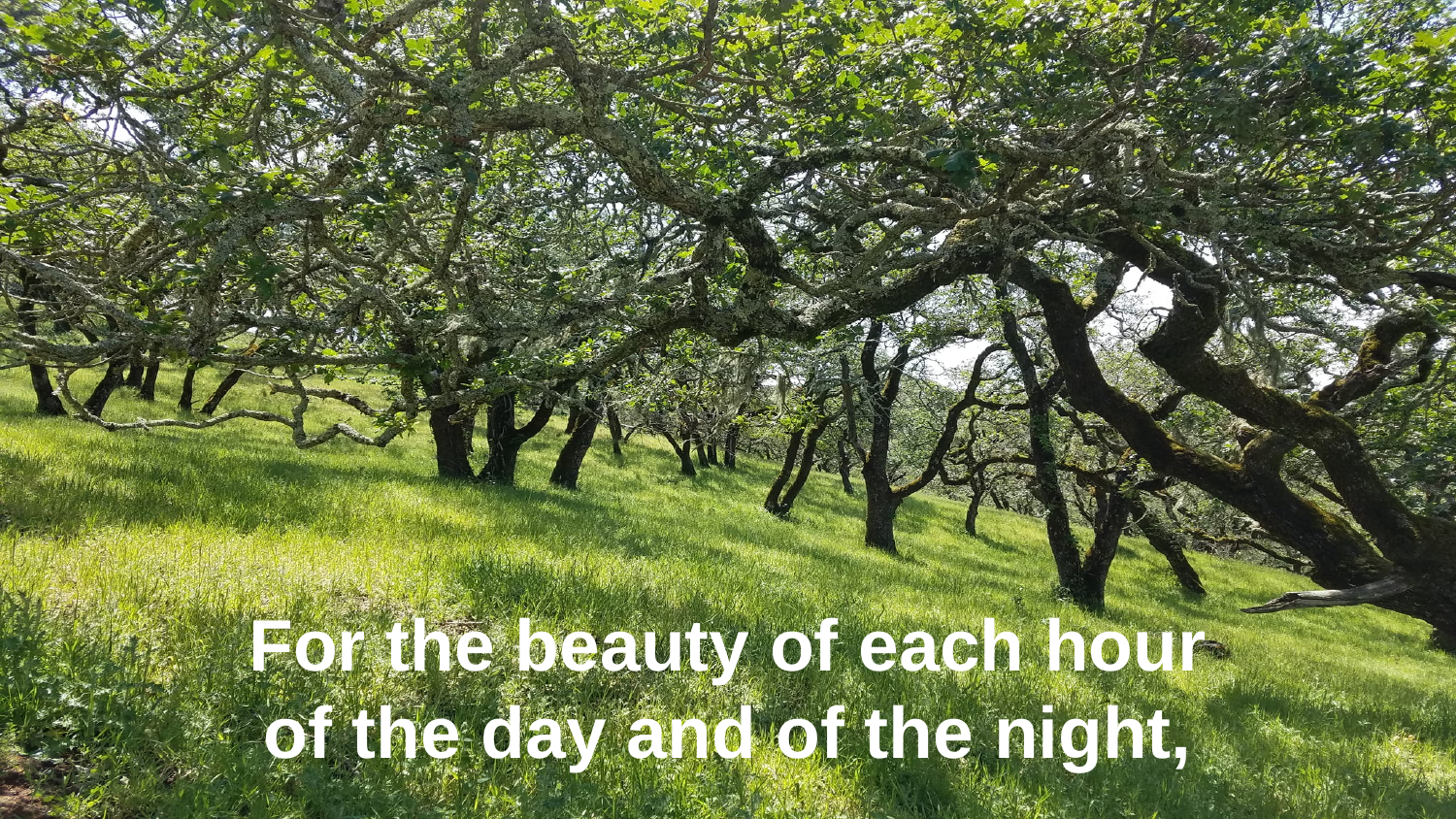

For the beauty of each hour
of the day and of the night,